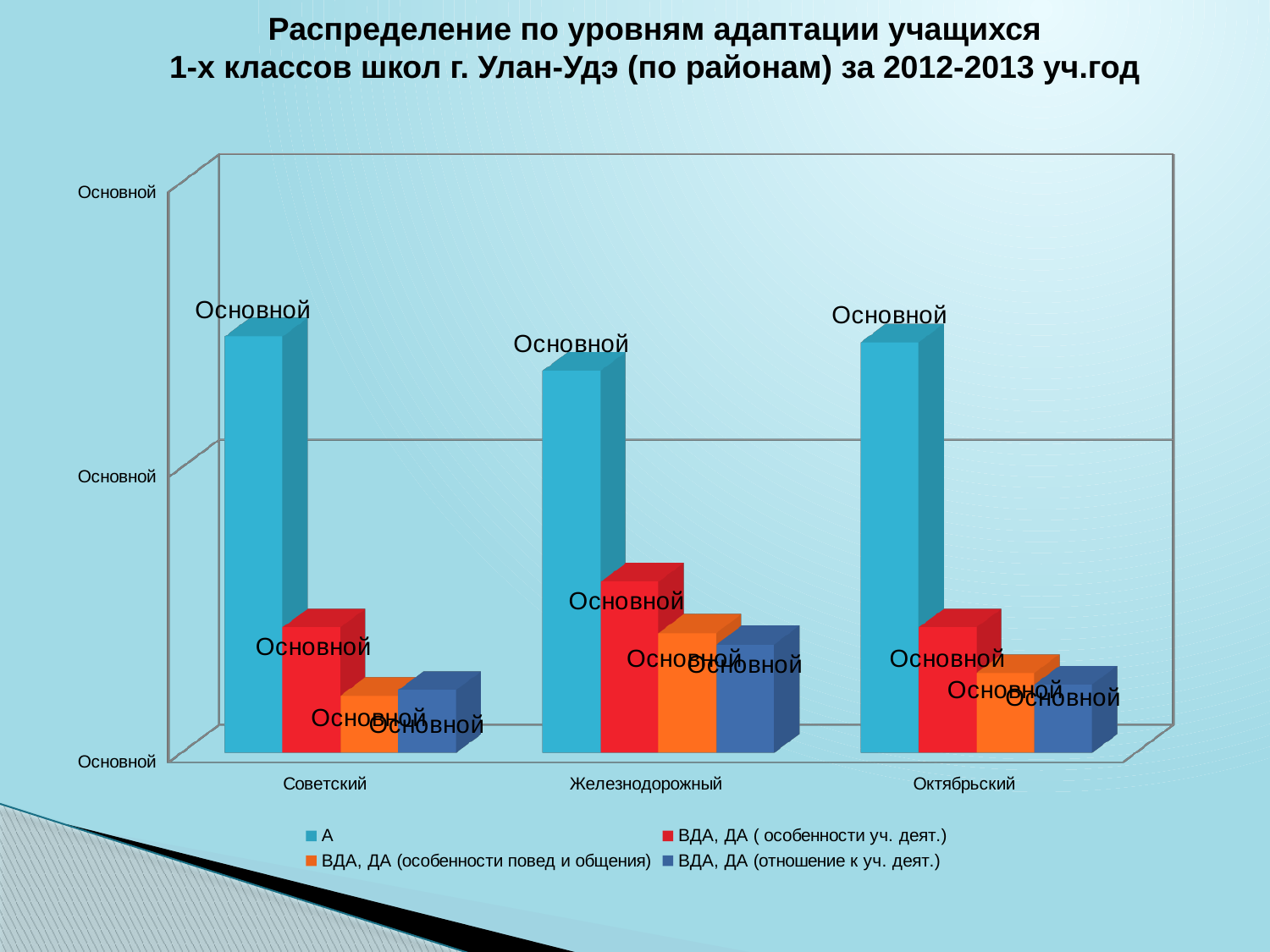

Распределение по уровням адаптации учащихся
1-х классов школ г. Улан-Удэ (по районам) за 2012-2013 уч.год

[unsupported chart]